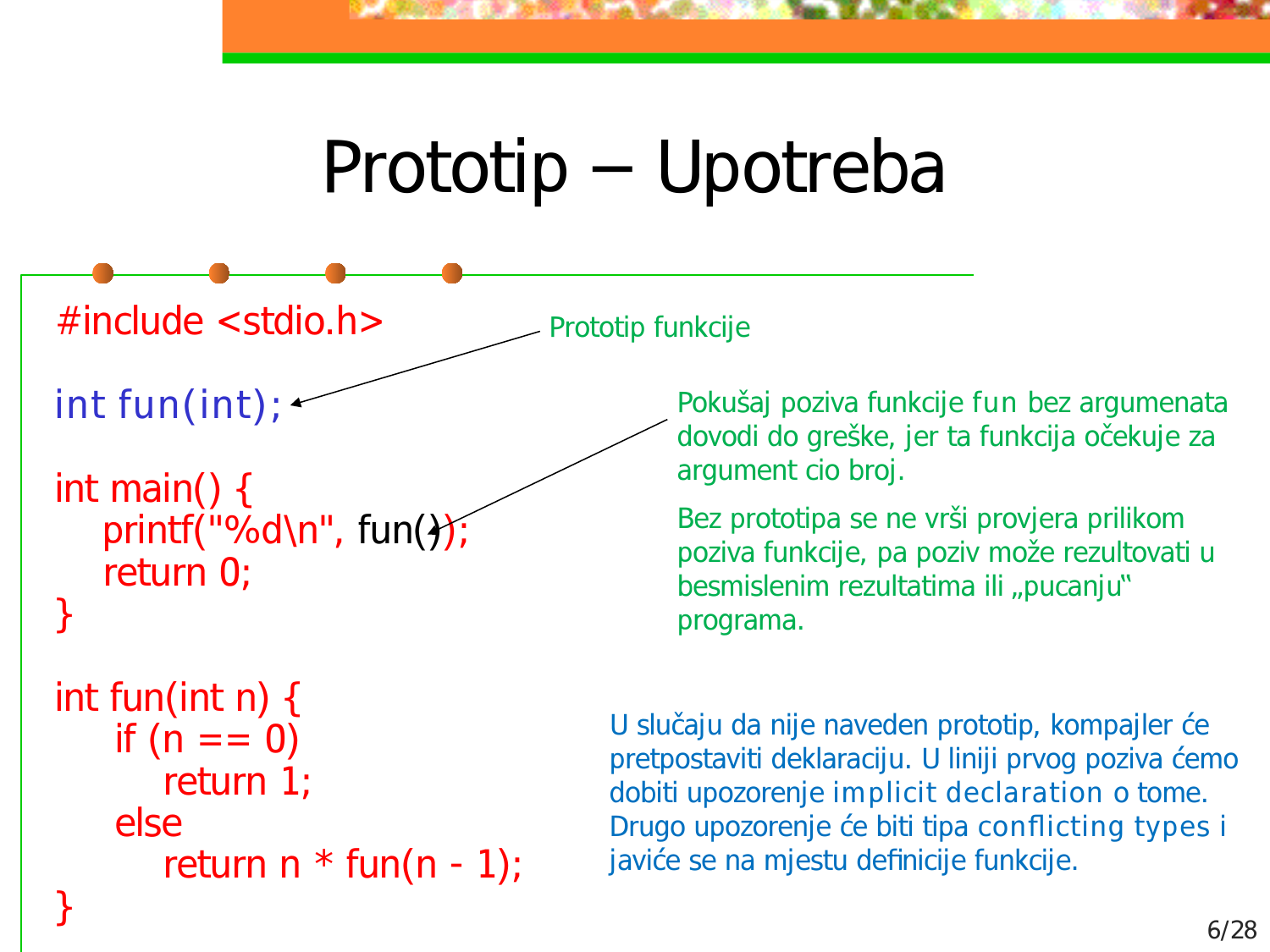

# Prototip – Upotreba
#include <stdio.h>

int fun(int);

int main() {
	printf("%d\n", fun());
    return 0;
}

int fun(int n) {
     if (n == 0)
         return 1;
     else
         return n * fun(n - 1);
}
Prototip funkcije

Pokušaj poziva funkcije fun bez argumenata dovodi do greške, jer ta funkcija očekuje za argument cio broj.
Bez prototipa se ne vrši provjera prilikom poziva funkcije, pa poziv može rezultovati u besmislenim rezultatima ili „pucanju“ programa.

U slučaju da nije naveden prototip, kompajler će pretpostaviti deklaraciju. U liniji prvog poziva ćemo dobiti upozorenje implicit declaration o tome. Drugo upozorenje će biti tipa conflicting types i javiće se na mjestu definicije funkcije.
6/28